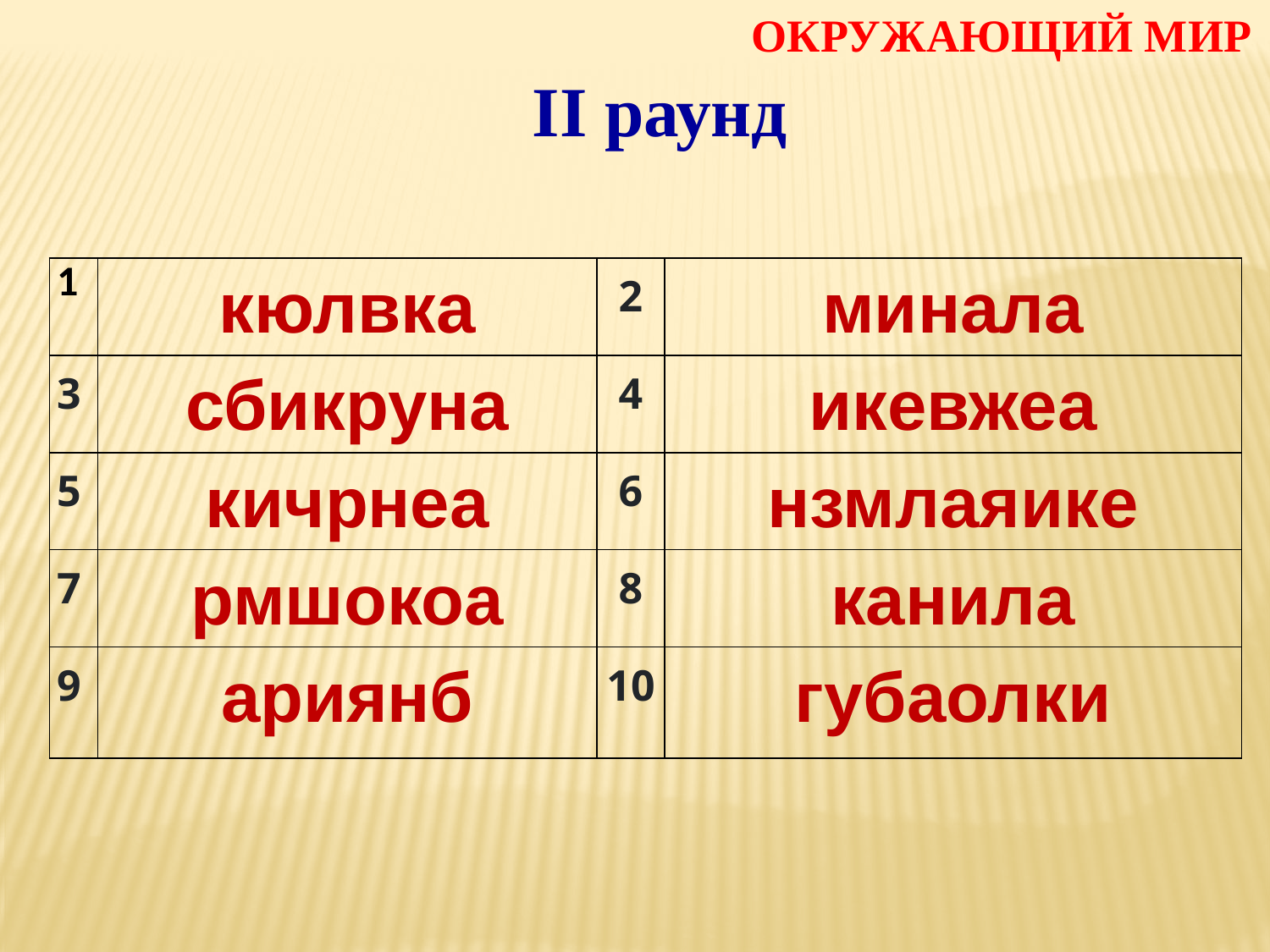

ОКРУЖАЮЩИЙ МИР

II раунд
| 1 | кюлвка | 2 | минала |
| --- | --- | --- | --- |
| 3 | сбикруна | 4 | икевжеа |
| 5 | кичрнеа | 6 | нзмлаяике |
| 7 | рмшокоа | 8 | канила |
| 9 | ариянб | 10 | губаолки |